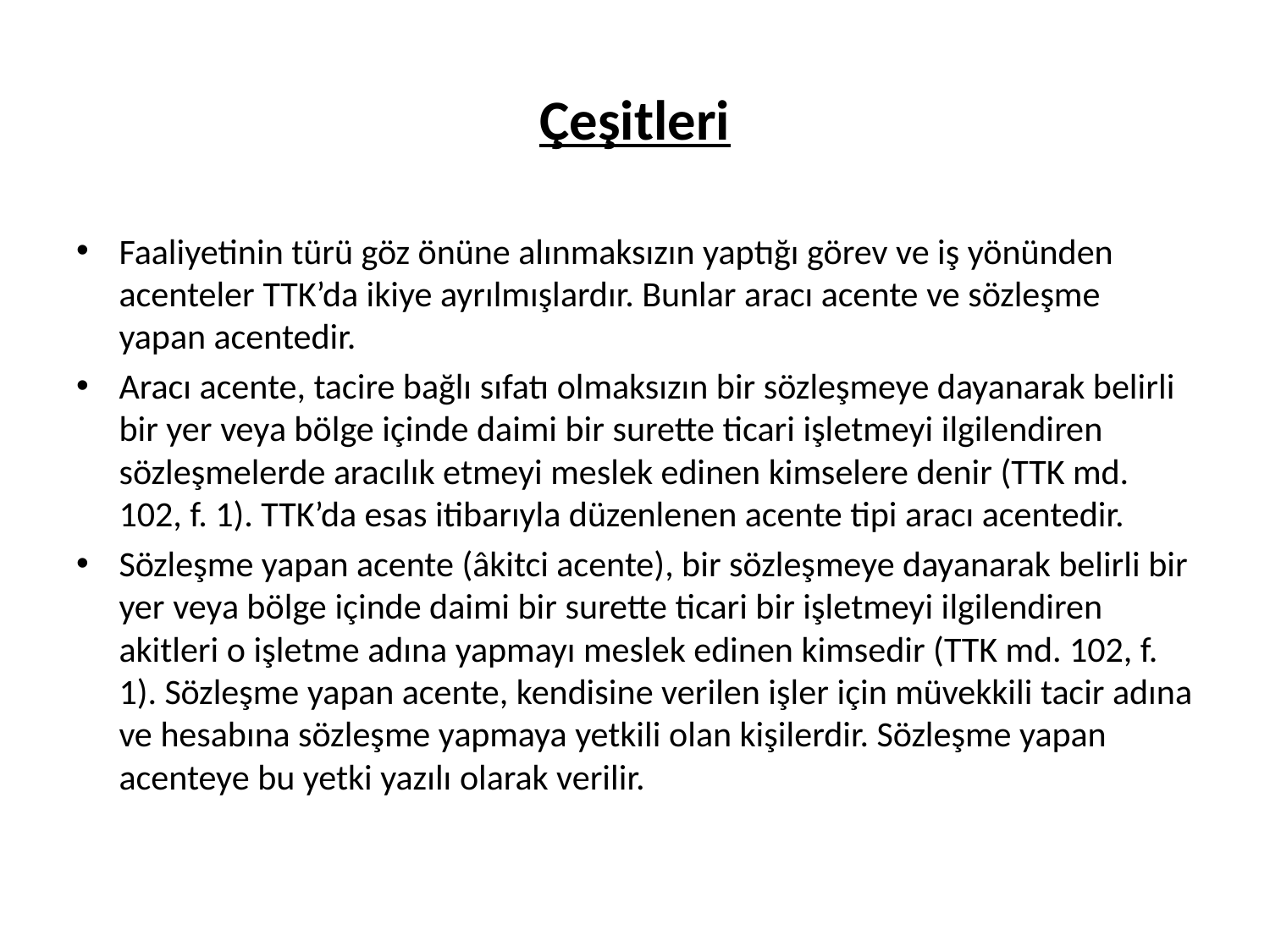

# Çeşitleri
Faaliyetinin türü göz önüne alınmaksızın yaptığı görev ve iş yönünden acenteler TTK’da ikiye ayrılmışlardır. Bunlar aracı acente ve sözleşme yapan acentedir.
Aracı acente, tacire bağlı sıfatı olmaksızın bir sözleşmeye dayanarak belirli bir yer veya bölge içinde daimi bir surette ticari işletmeyi ilgilendiren sözleşmelerde aracılık etmeyi meslek edinen kimselere denir (TTK md. 102, f. 1). TTK’da esas itibarıyla düzenlenen acente tipi aracı acentedir.
Sözleşme yapan acente (âkitci acente), bir sözleşmeye dayanarak belirli bir yer veya bölge içinde daimi bir surette ticari bir işletmeyi ilgilendiren akitleri o işletme adına yapmayı meslek edinen kimsedir (TTK md. 102, f. 1). Sözleşme yapan acente, kendisine verilen işler için müvekkili tacir adına ve hesabına sözleşme yapmaya yetkili olan kişilerdir. Sözleşme yapan acenteye bu yetki yazılı olarak verilir.